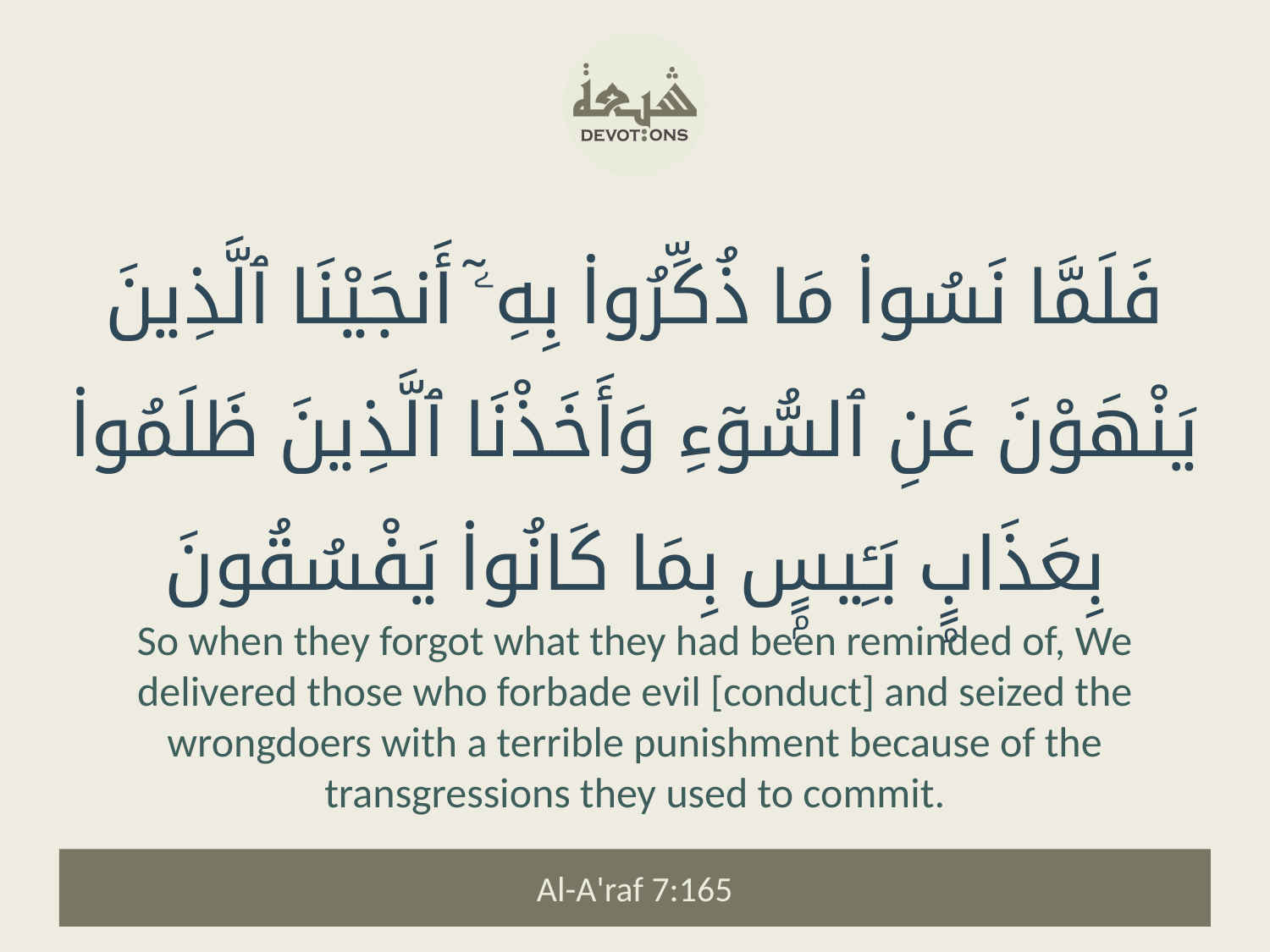

فَلَمَّا نَسُوا۟ مَا ذُكِّرُوا۟ بِهِۦٓ أَنجَيْنَا ٱلَّذِينَ يَنْهَوْنَ عَنِ ٱلسُّوٓءِ وَأَخَذْنَا ٱلَّذِينَ ظَلَمُوا۟ بِعَذَابٍۭ بَـِٔيسٍۭ بِمَا كَانُوا۟ يَفْسُقُونَ
So when they forgot what they had been reminded of, We delivered those who forbade evil [conduct] and seized the wrongdoers with a terrible punishment because of the transgressions they used to commit.
Al-A'raf 7:165